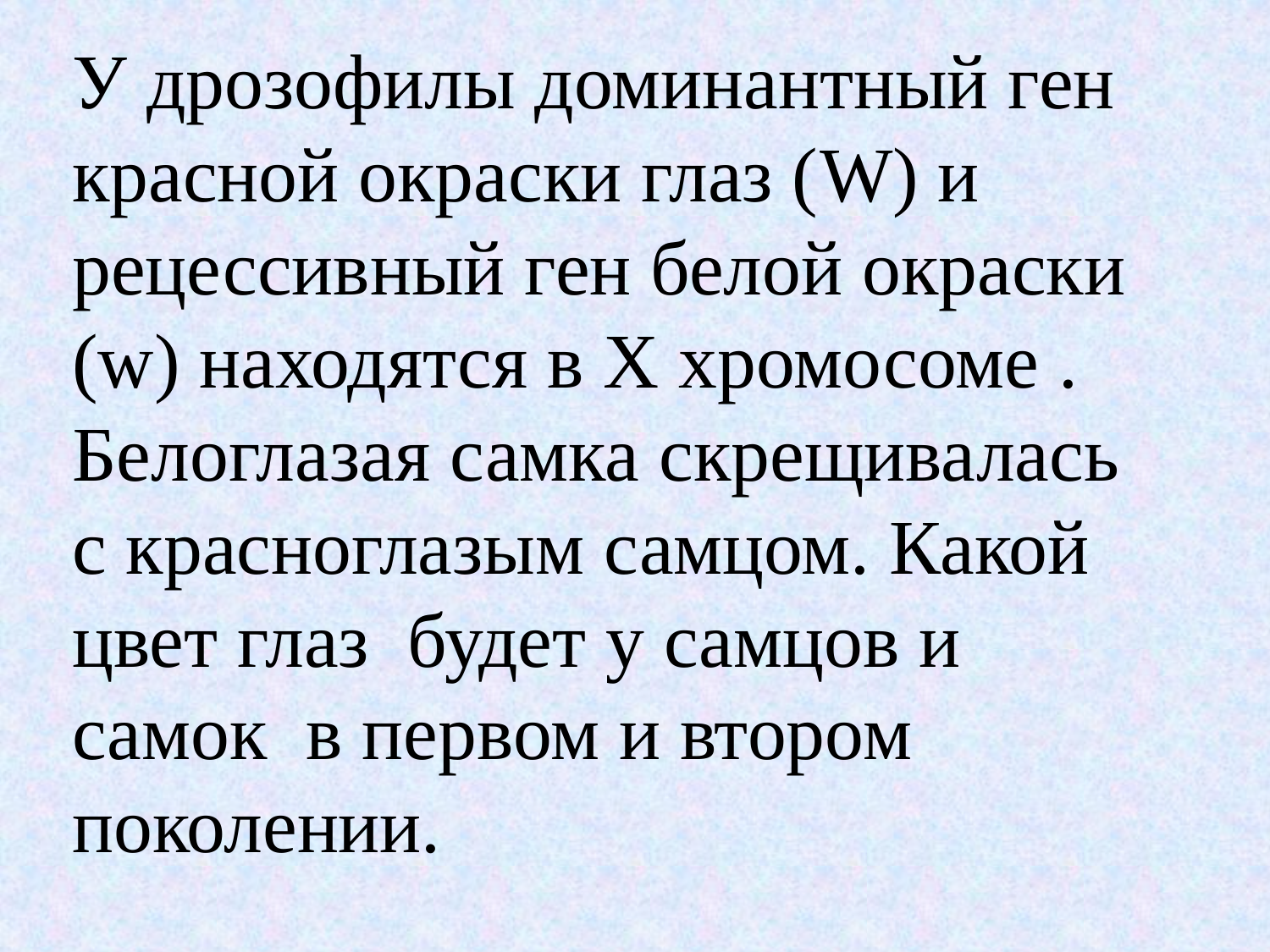

У дрозофилы доминантный ген красной окраски глаз (W) и рецессивный ген белой окраски (w) находятся в Х хромосоме . Белоглазая самка скрещивалась с красноглазым самцом. Какой цвет глаз  будет у самцов и самок  в первом и втором поколении.